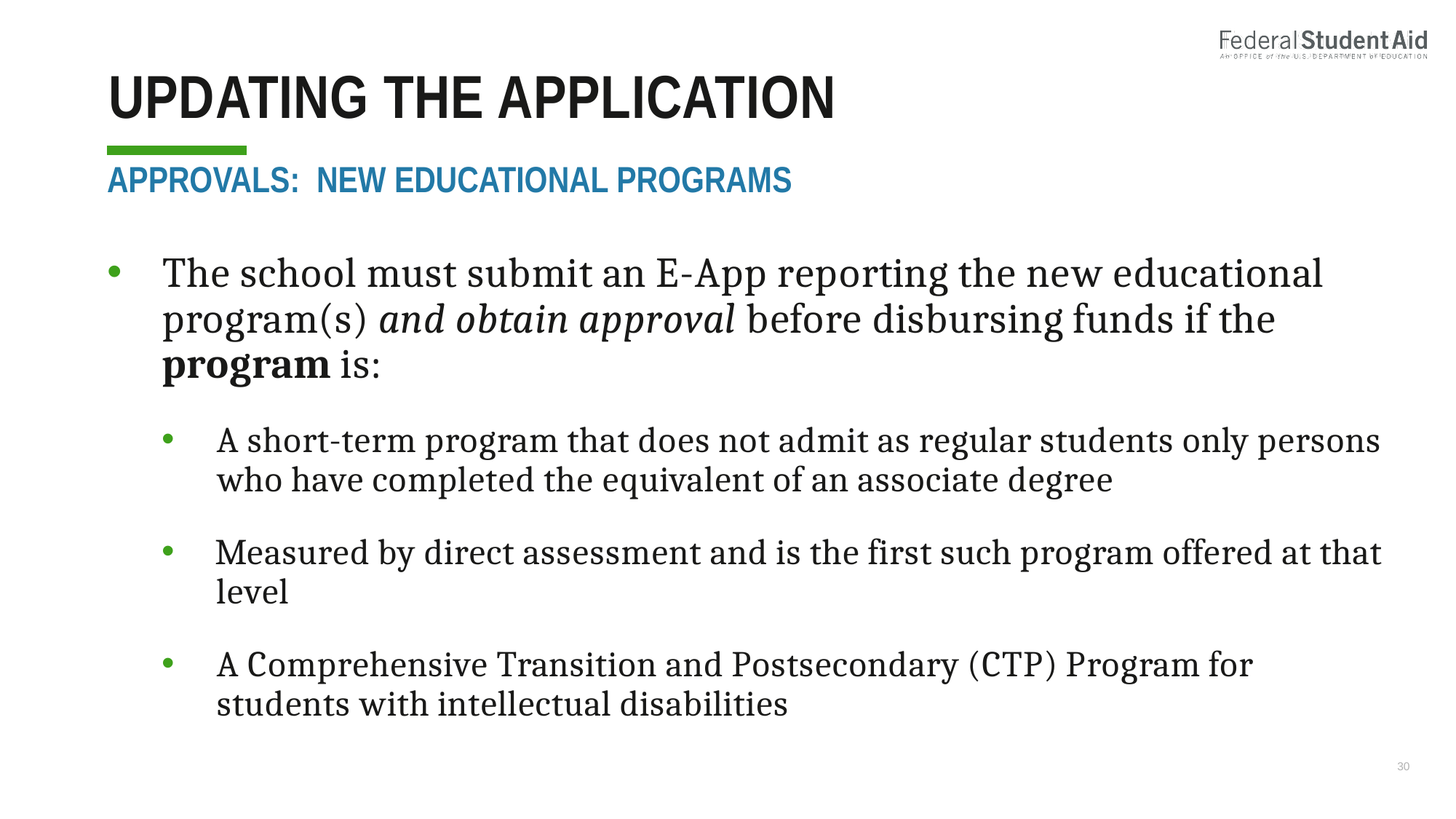

# Updating the application
Approvals:  New educational programs
The school must submit an E-App reporting the new educational program(s) and obtain approval before disbursing funds if the program is:
A short-term program that does not admit as regular students only persons who have completed the equivalent of an associate degree
Measured by direct assessment and is the first such program offered at that level
A Comprehensive Transition and Postsecondary (CTP) Program for students with intellectual disabilities

30